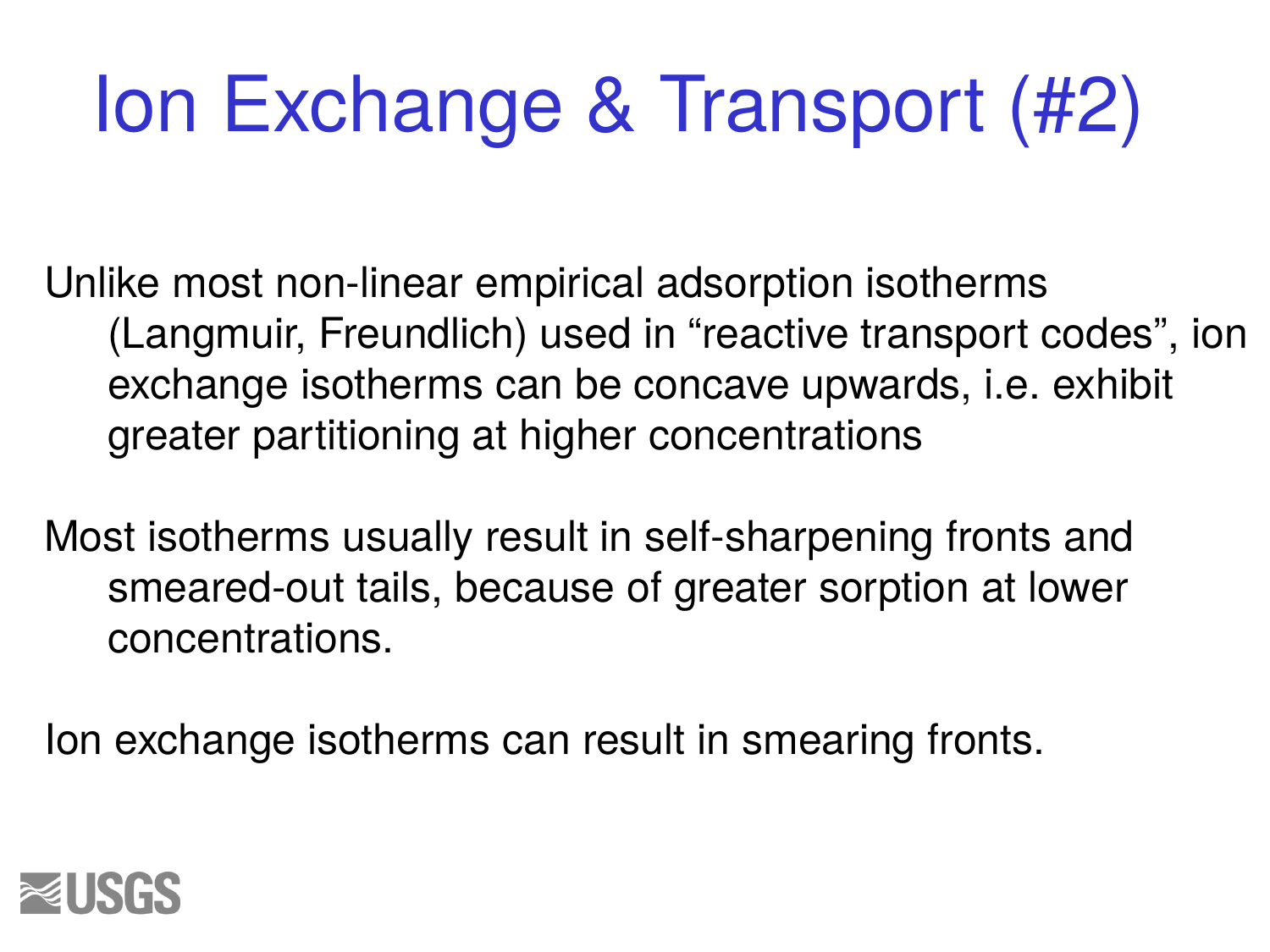

# Ion Exchange & Transport (#2)
Unlike most non-linear empirical adsorption isotherms (Langmuir, Freundlich) used in “reactive transport codes”, ion exchange isotherms can be concave upwards, i.e. exhibit greater partitioning at higher concentrations

Most isotherms usually result in self-sharpening fronts and smeared-out tails, because of greater sorption at lower concentrations.

Ion exchange isotherms can result in smearing fronts.